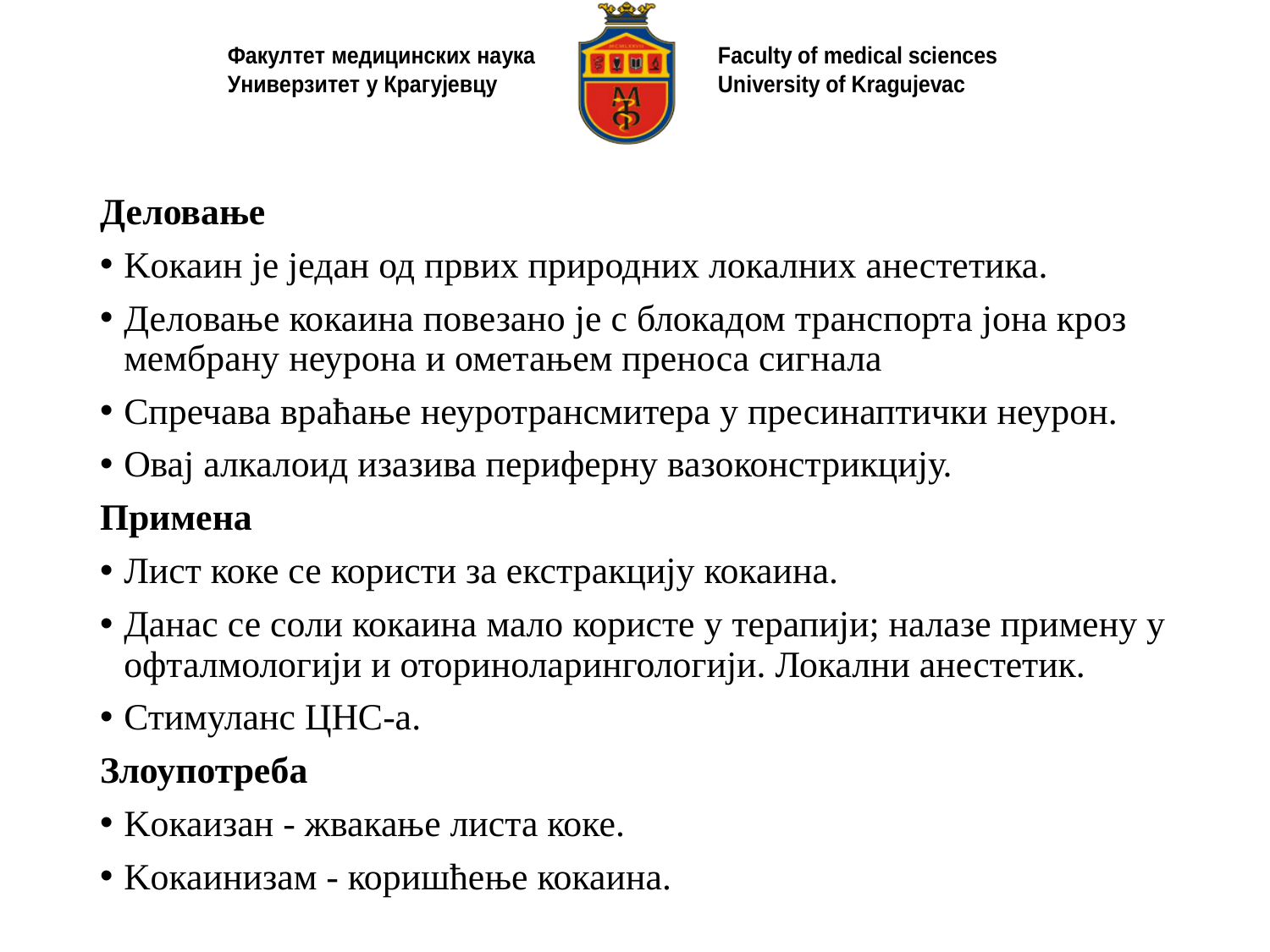

#
Деловање
Kокаин је један од првих природних локалних анестетика.
Деловање кокаина повезано је с блокадом транспорта јона кроз мембрану неурона и ометањем преноса сигнала
Спречава враћање неуротрансмитера у пресинаптички неурон.
Овај алкалоид изазива периферну вазоконстрикцију.
Примена
Лист коке се користи за екстракцију кокаина.
Данас се соли кокаина мало користе у терапији; налазе примену у офталмологији и оториноларингологији. Локални анестетик.
Стимуланс ЦНС-а.
Злоупотреба
Kокаизан - жвакање листа коке.
Kокаинизам - коришћење кокаина.